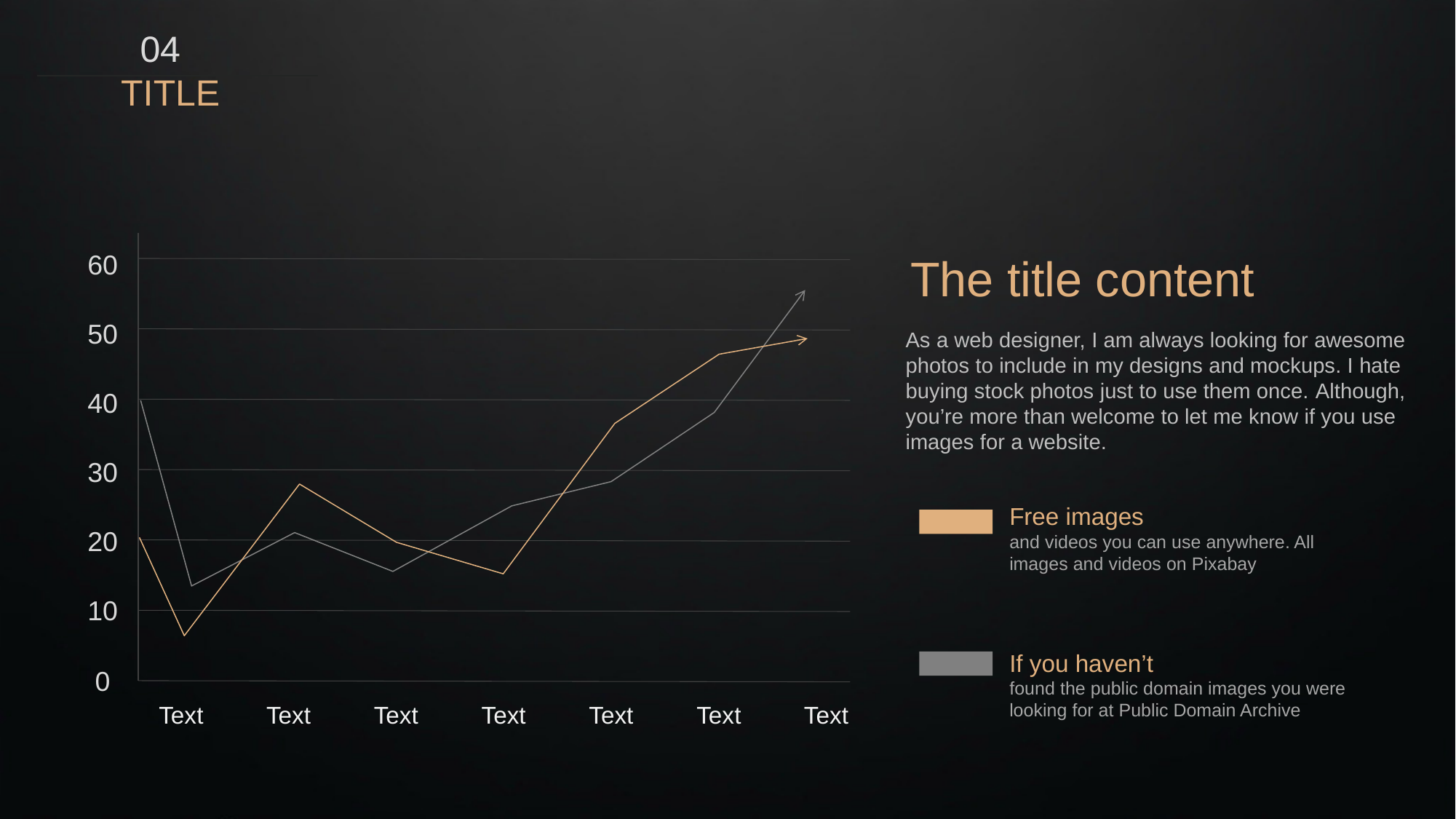

04   TITLE
60
The title content

50
As a web designer, I am always looking for awesome photos to include in my designs and mockups. I hate buying stock photos just to use them once. Although, you’re more than welcome to let me know if you use images for a website.

40
30
Free images
and videos you can use anywhere. All images and videos on Pixabay

20
10
If you haven’t
found the public domain images you were looking for at Public Domain Archive

0
Text
Text
Text
Text
Text
Text
Text